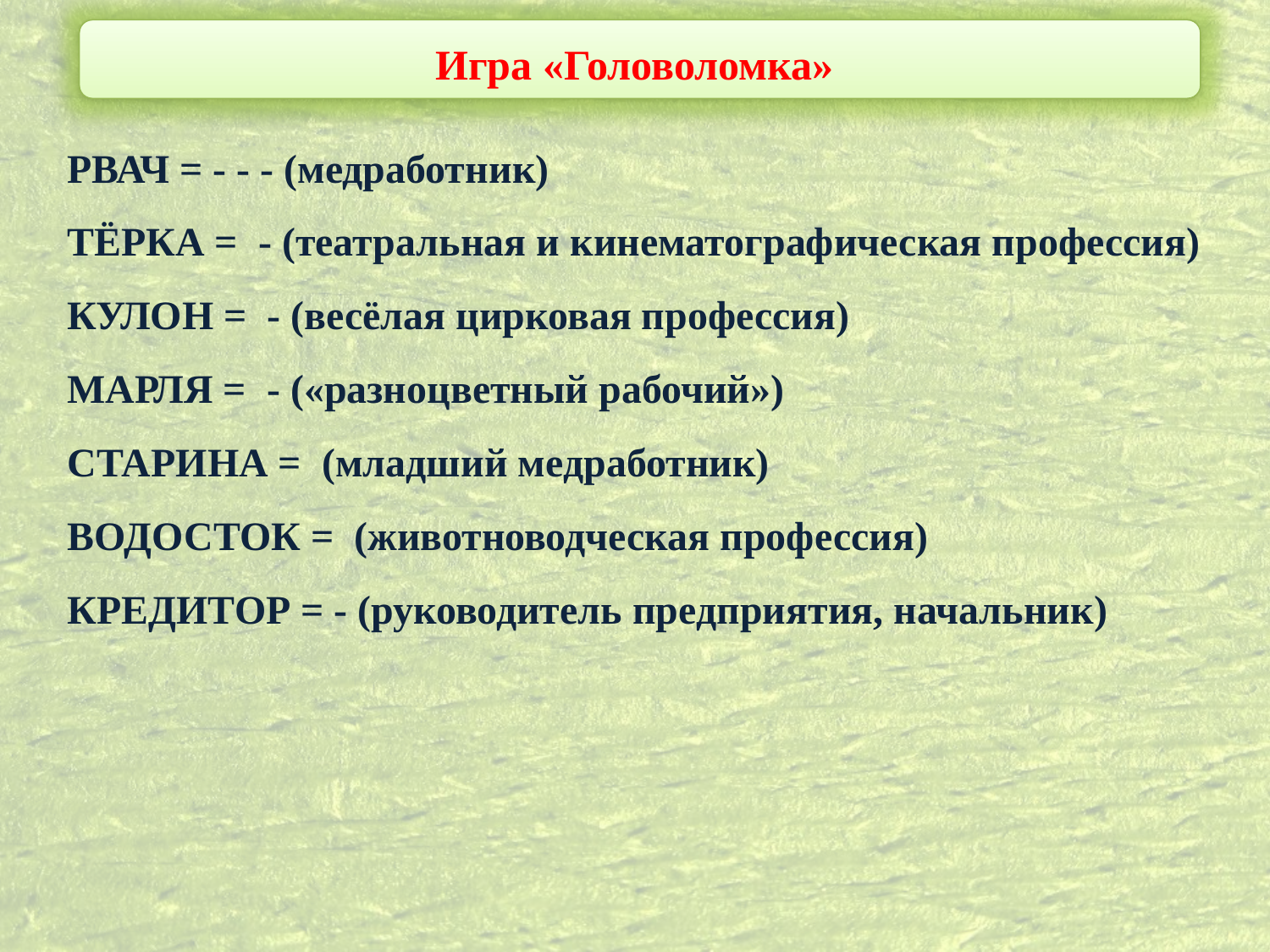

Игра «Головоломка»
РВАЧ = - - - (медработник)
ТЁРКА =  - (театральная и кинематографическая профессия)
КУЛОН =  - (весёлая цирковая профессия)
МАРЛЯ =  - («разноцветный рабочий»)
СТАРИНА =  (младший медработник)
ВОДОСТОК =  (животноводческая профессия)
КРЕДИТОР = - (руководитель предприятия, начальник)